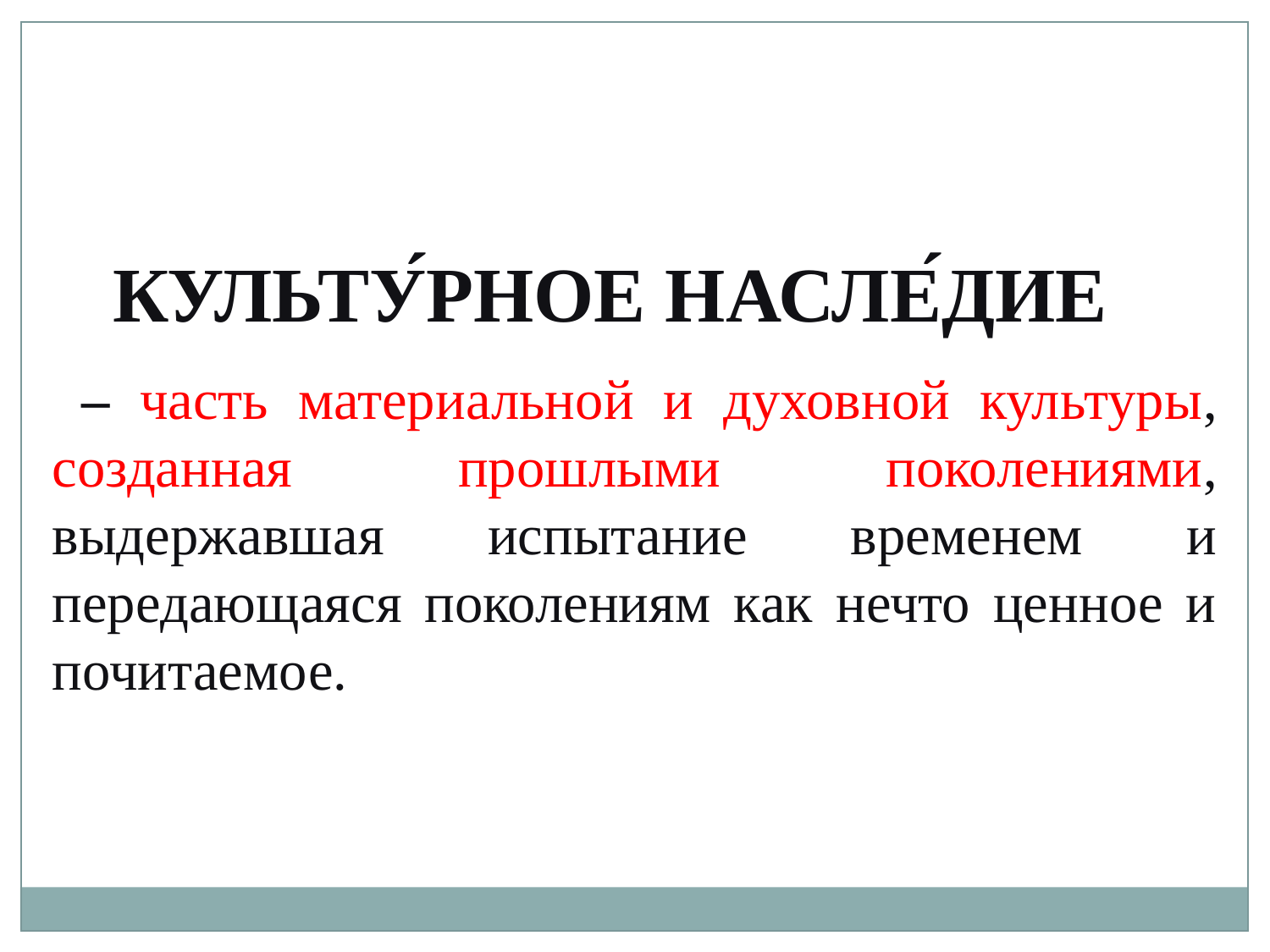

КУЛЬТУ́РНОЕ НАСЛЕ́ДИЕ
 – часть материальной и духовной культуры, созданная прошлыми поколениями, выдержавшая испытание временем и передающаяся поколениям как нечто ценное и почитаемое.